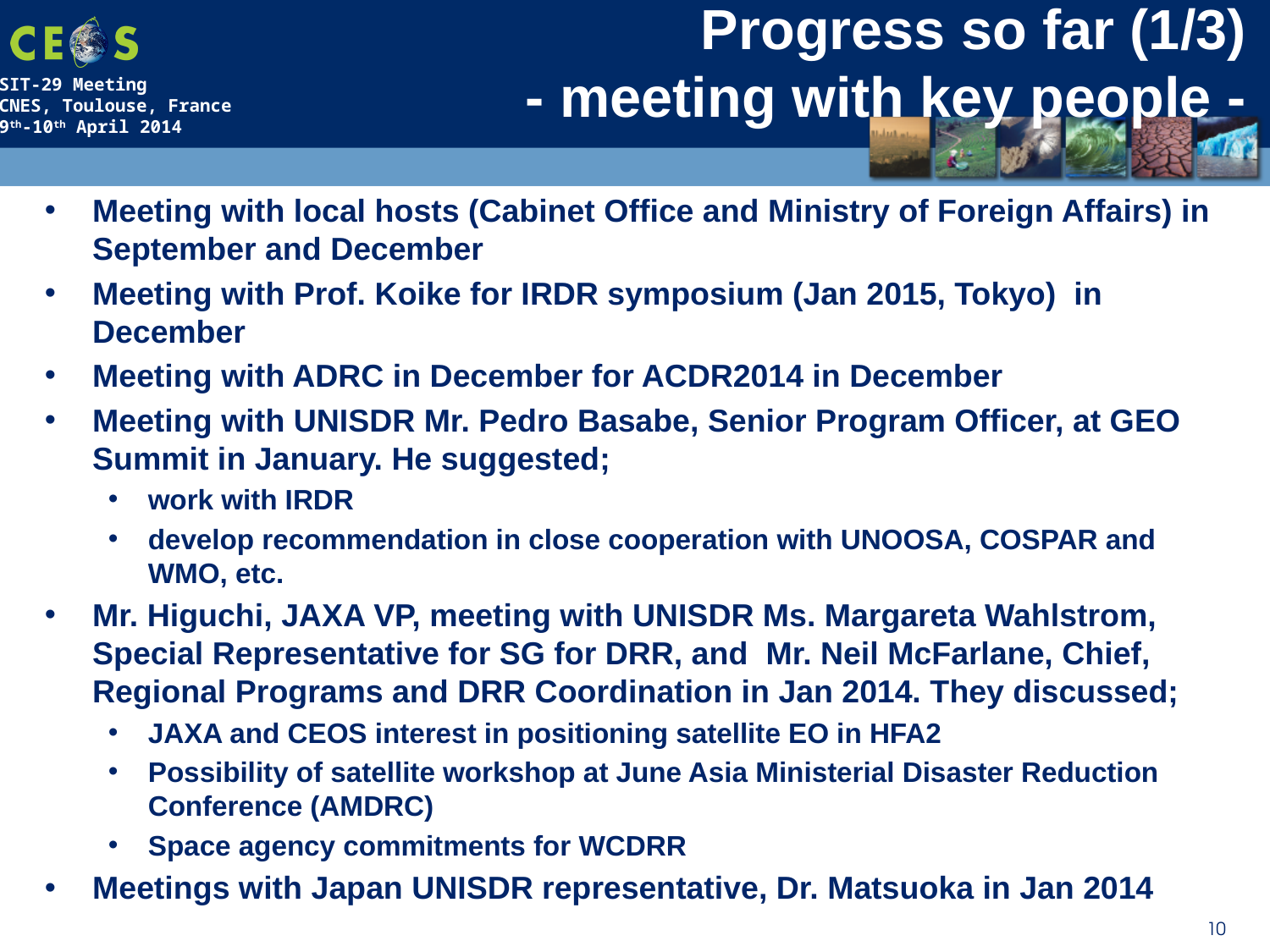

# Progress so far (1/3) - meeting with key people -
Meeting with local hosts (Cabinet Office and Ministry of Foreign Affairs) in September and December
Meeting with Prof. Koike for IRDR symposium (Jan 2015, Tokyo)  in December
Meeting with ADRC in December for ACDR2014 in December
Meeting with UNISDR Mr. Pedro Basabe, Senior Program Officer, at GEO Summit in January. He suggested;
work with IRDR
develop recommendation in close cooperation with UNOOSA, COSPAR and WMO, etc.
Mr. Higuchi, JAXA VP, meeting with UNISDR Ms. Margareta Wahlstrom, Special Representative for SG for DRR, and  Mr. Neil McFarlane, Chief, Regional Programs and DRR Coordination in Jan 2014. They discussed;
JAXA and CEOS interest in positioning satellite EO in HFA2
Possibility of satellite workshop at June Asia Ministerial Disaster Reduction Conference (AMDRC)
Space agency commitments for WCDRR
Meetings with Japan UNISDR representative, Dr. Matsuoka in Jan 2014

10